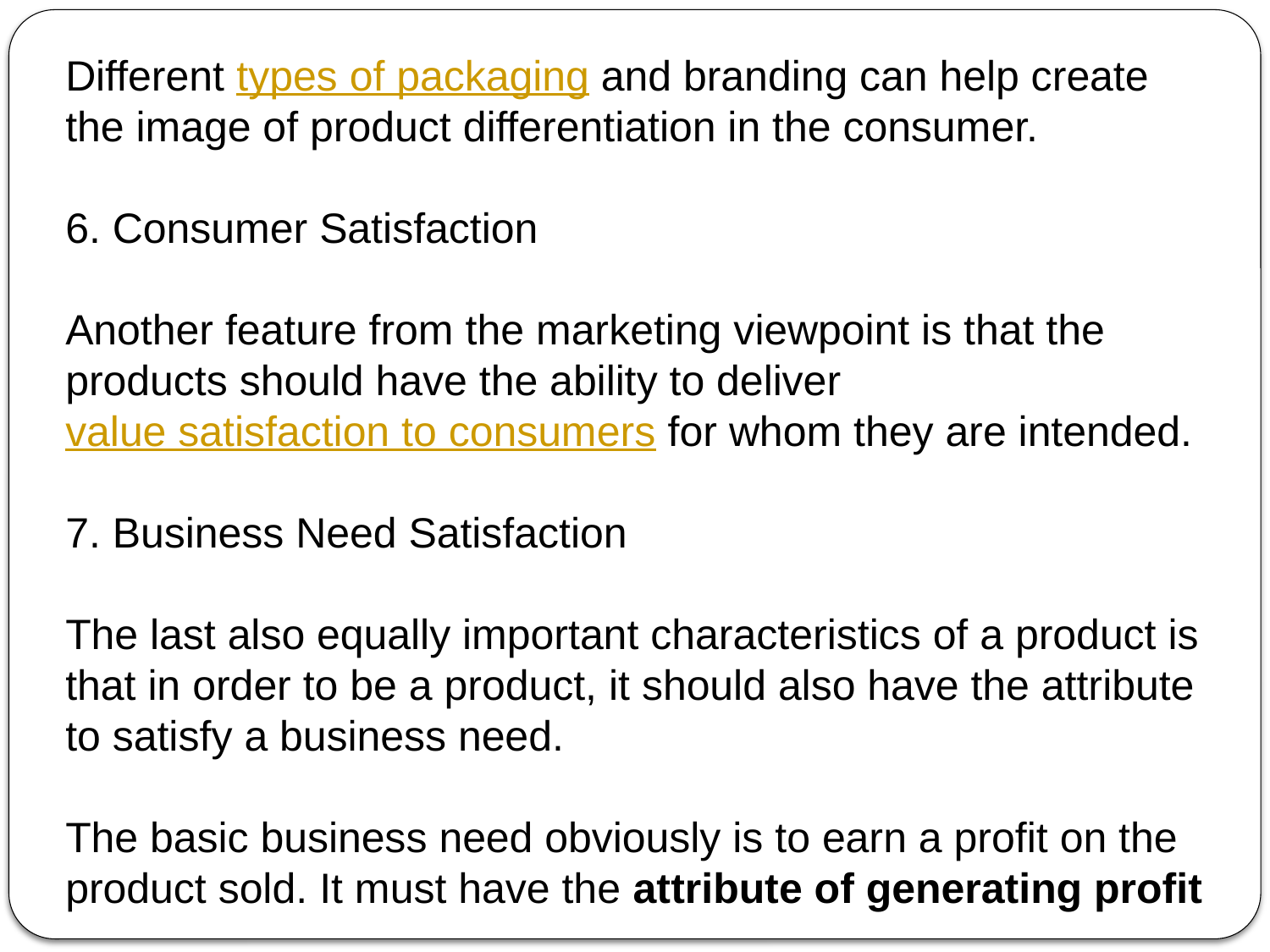

Different types of packaging and branding can help create the image of product differentiation in the consumer.

6. Consumer Satisfaction

Another feature from the marketing viewpoint is that the products should have the ability to deliver value satisfaction to consumers for whom they are intended.

7. Business Need Satisfaction

The last also equally important characteristics of a product is that in order to be a product, it should also have the attribute to satisfy a business need.

The basic business need obviously is to earn a profit on the product sold. It must have the attribute of generating profit